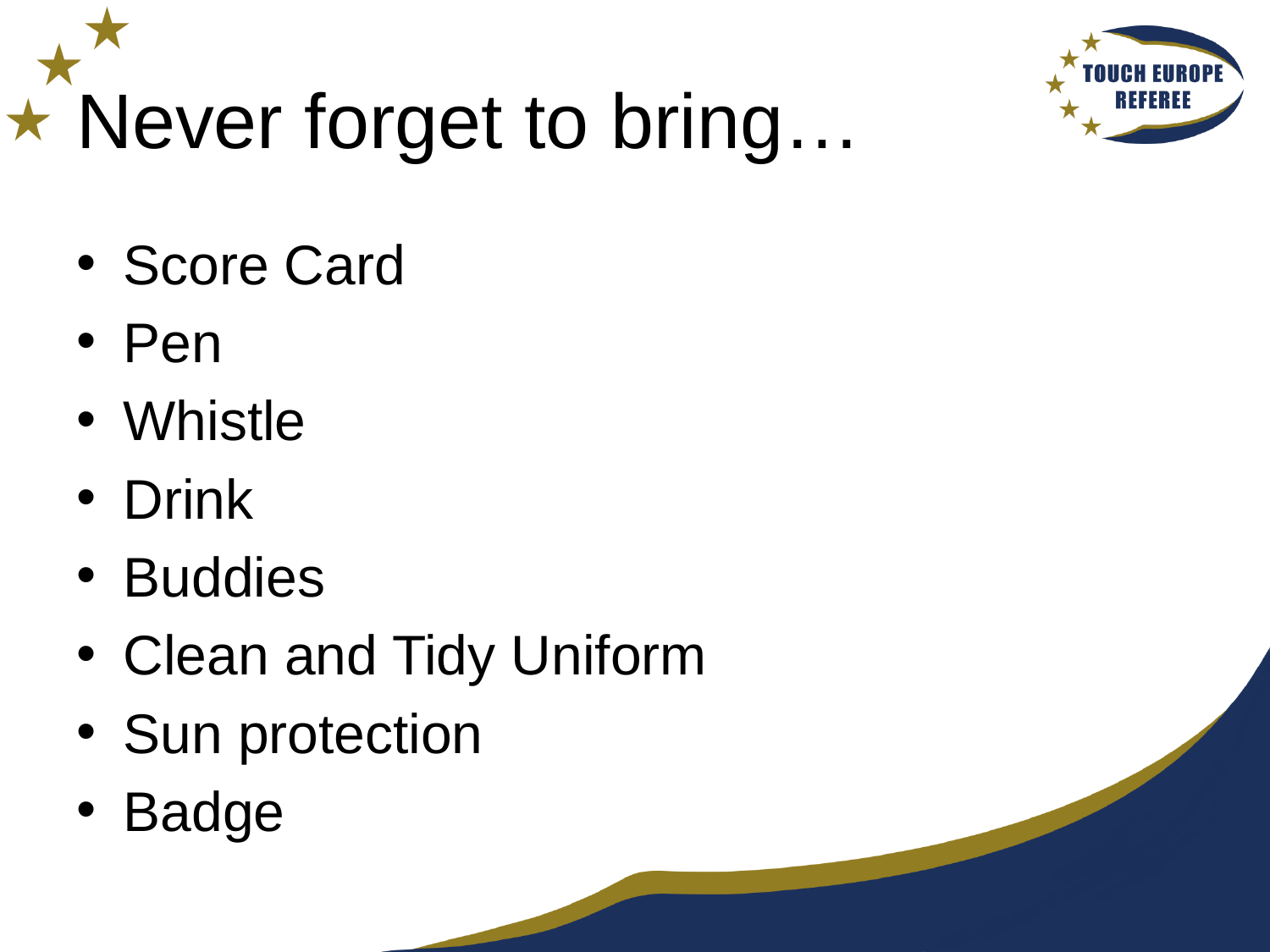

# Never forget to bring…
Score Card
Pen
Whistle
Drink
Buddies
Clean and Tidy Uniform
Sun protection
Badge